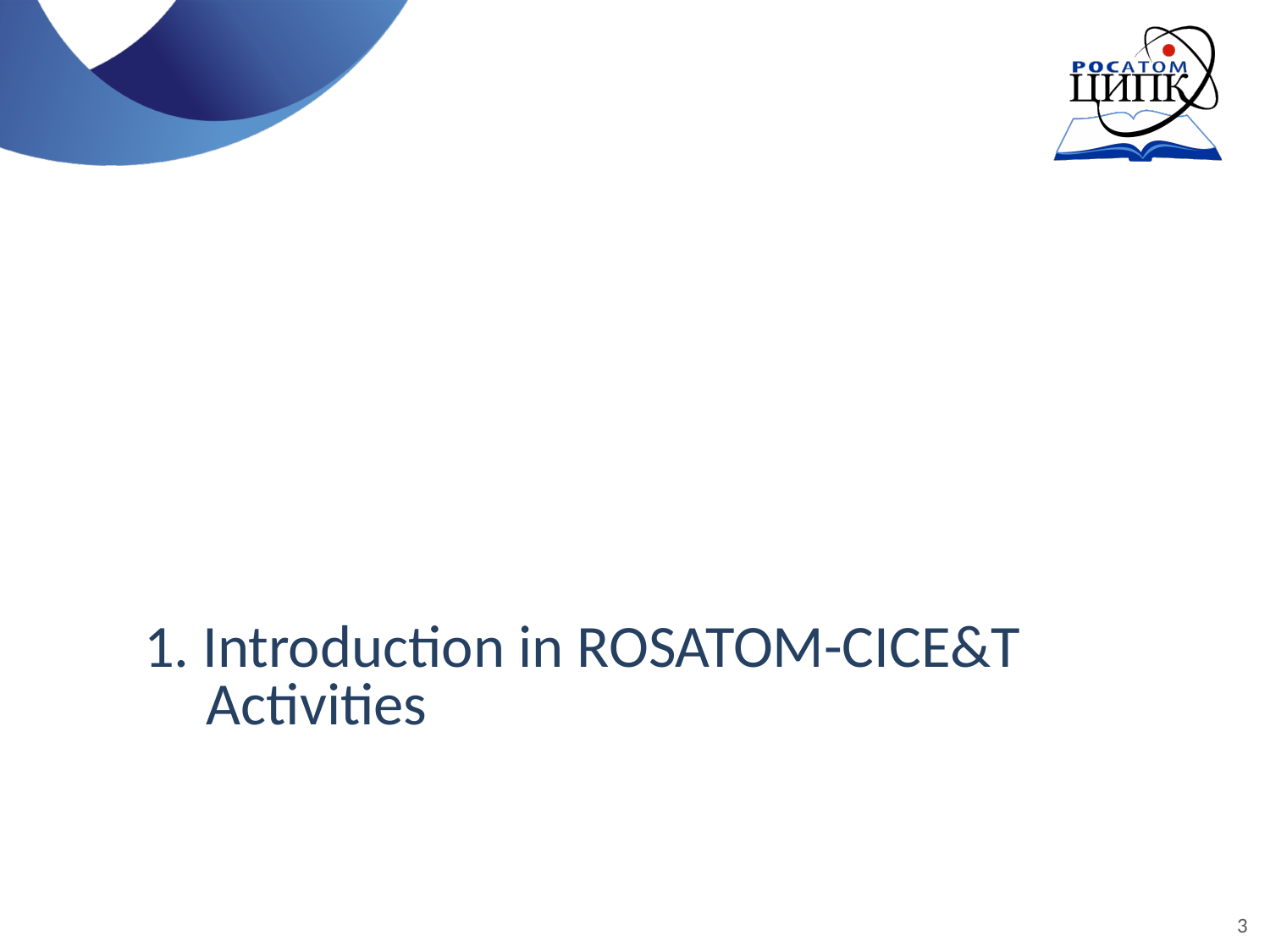

# 1. Introduction in ROSATOM-CICE&T Activities
3
© ROSATOM-CICE&T